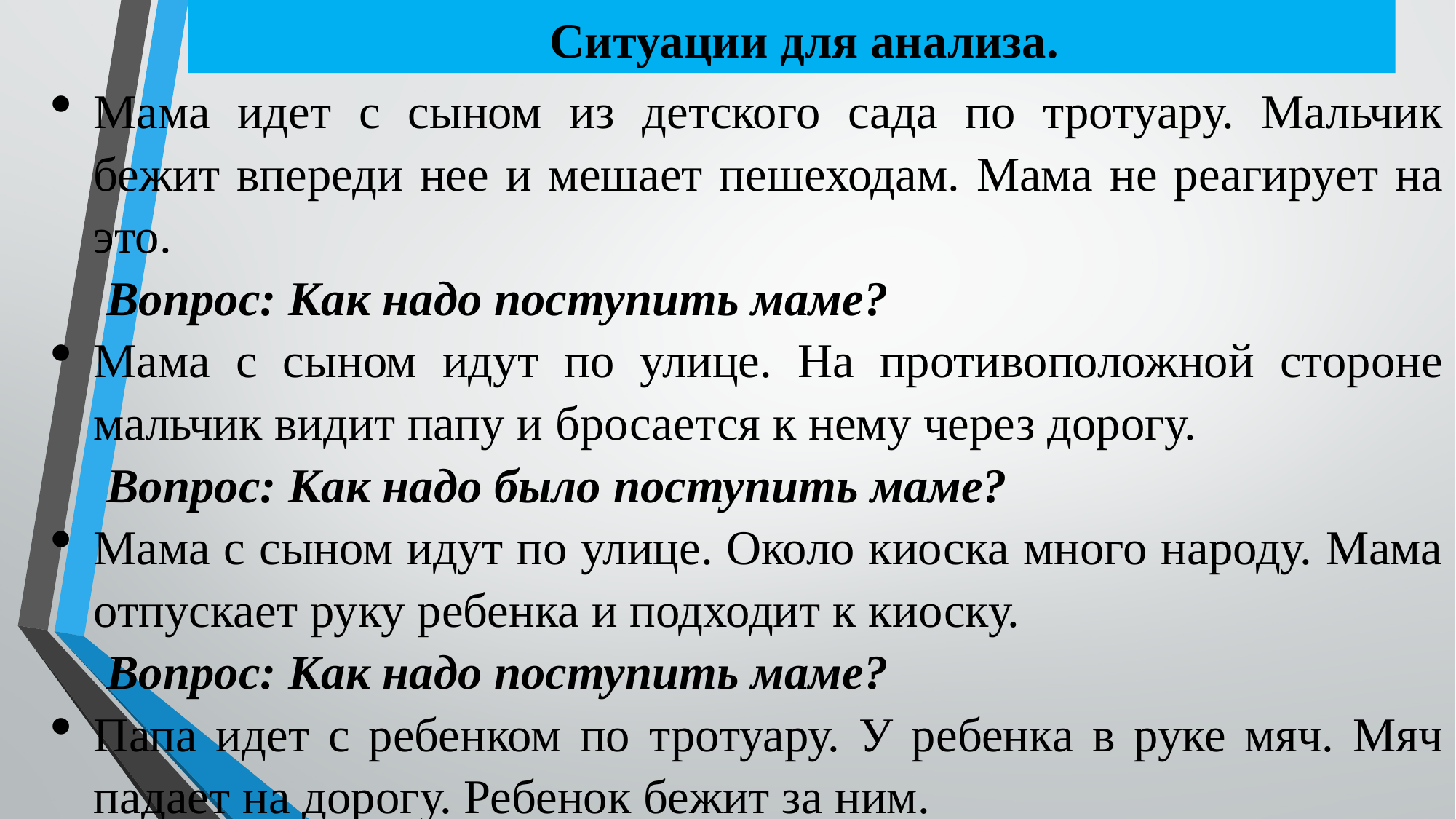

Ситуации для анализа.
Мама идет с сыном из детского сада по тротуару. Мальчик бежит впереди нее и мешает пешеходам. Мама не реагирует на это.
Вопрос: Как надо поступить маме?
Мама с сыном идут по улице. На противоположной стороне мальчик видит папу и бросается к нему через дорогу.
Вопрос: Как надо было поступить маме?
Мама с сыном идут по улице. Около киоска много народу. Мама отпускает руку ребенка и подходит к киоску.
Вопрос: Как надо поступить маме?
Папа идет с ребенком по тротуару. У ребенка в руке мяч. Мяч падает на дорогу. Ребенок бежит за ним.
Вопрос: Как надо поступить папе?